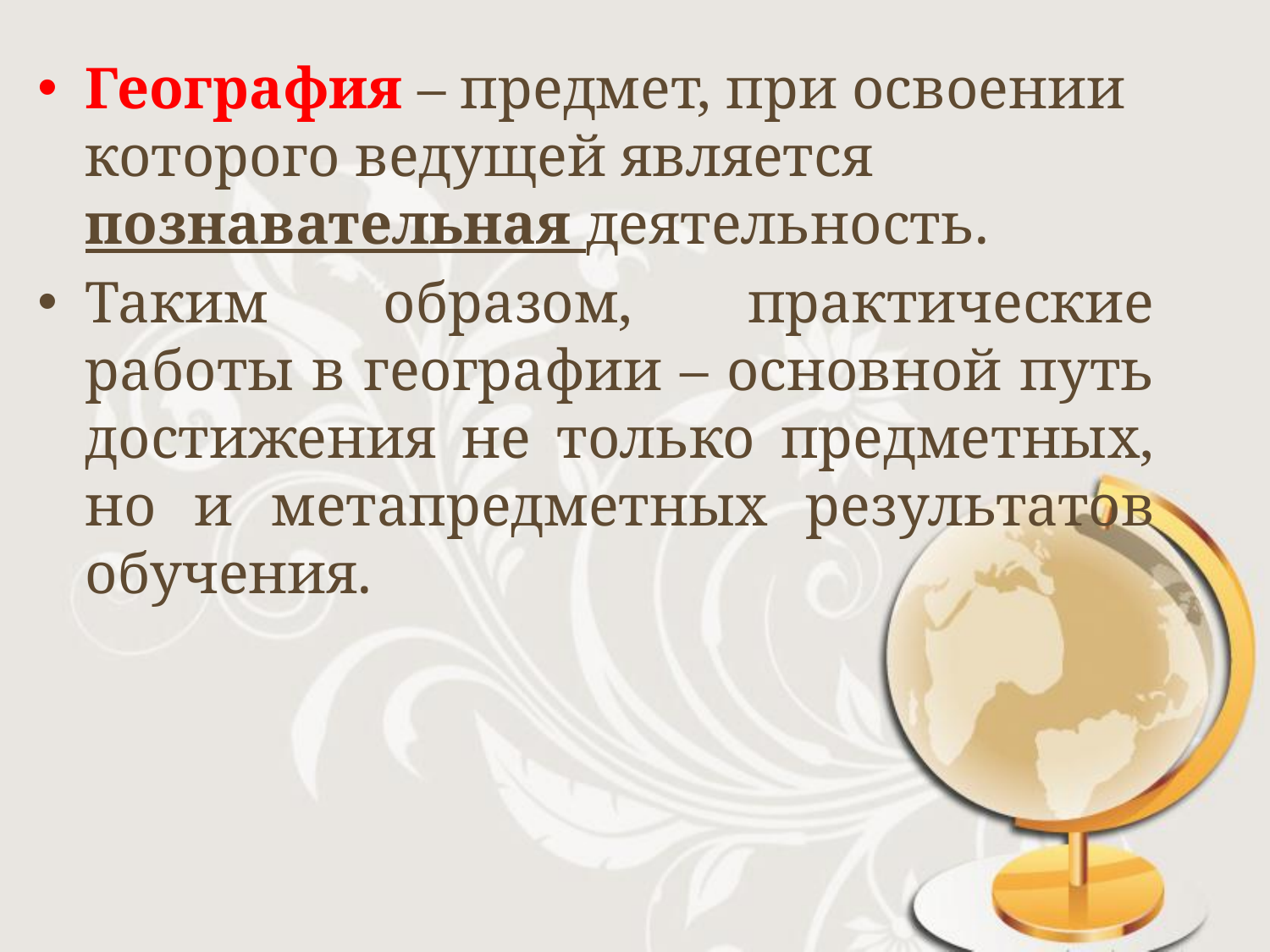

География – предмет, при освоении которого ведущей является познавательная деятельность.
Таким образом, практические работы в географии – основной путь достижения не только предметных, но и метапредметных результатов обучения.